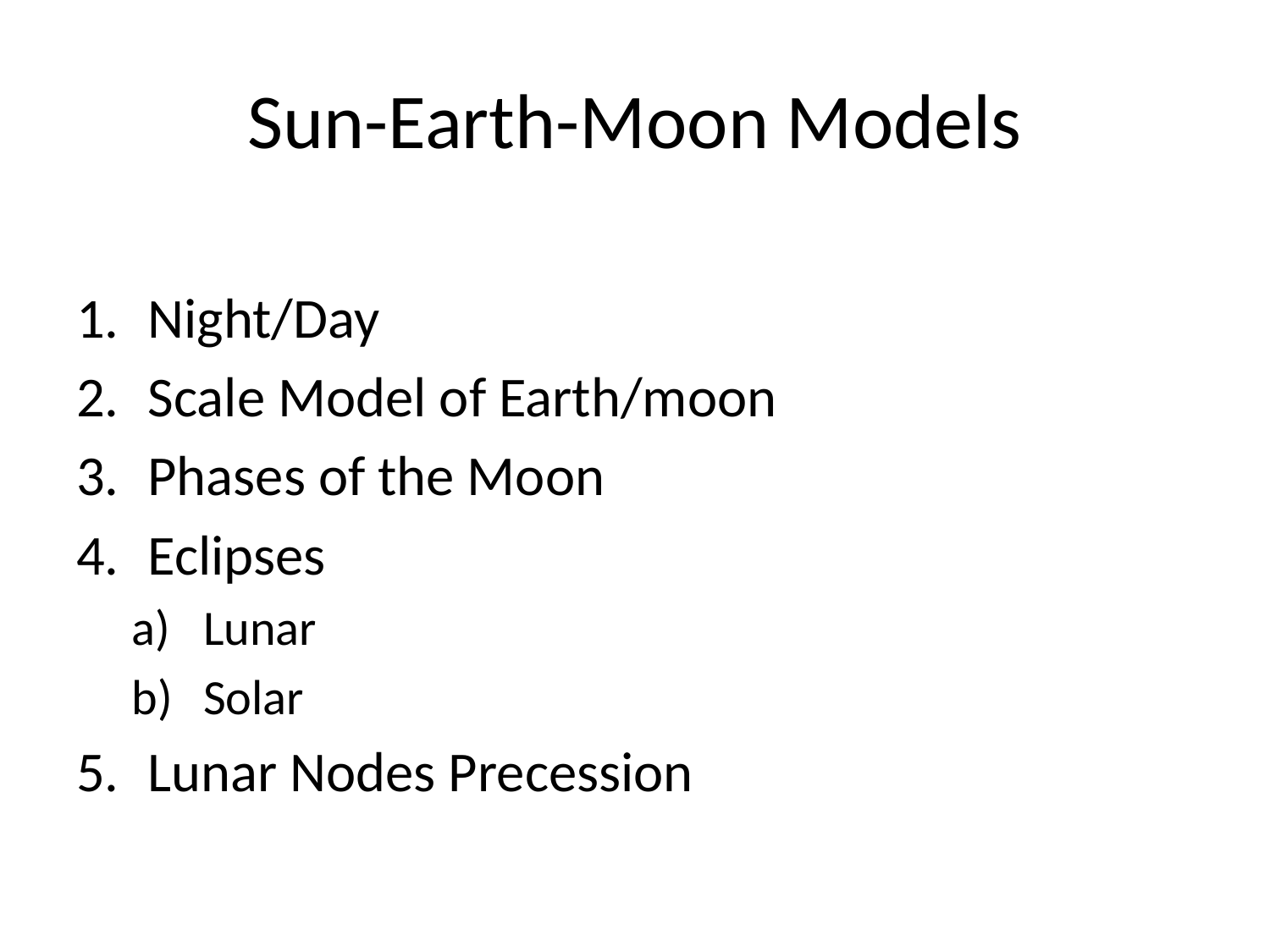

# Sun-Earth-Moon Models
Night/Day
Scale Model of Earth/moon
Phases of the Moon
Eclipses
Lunar
Solar
Lunar Nodes Precession